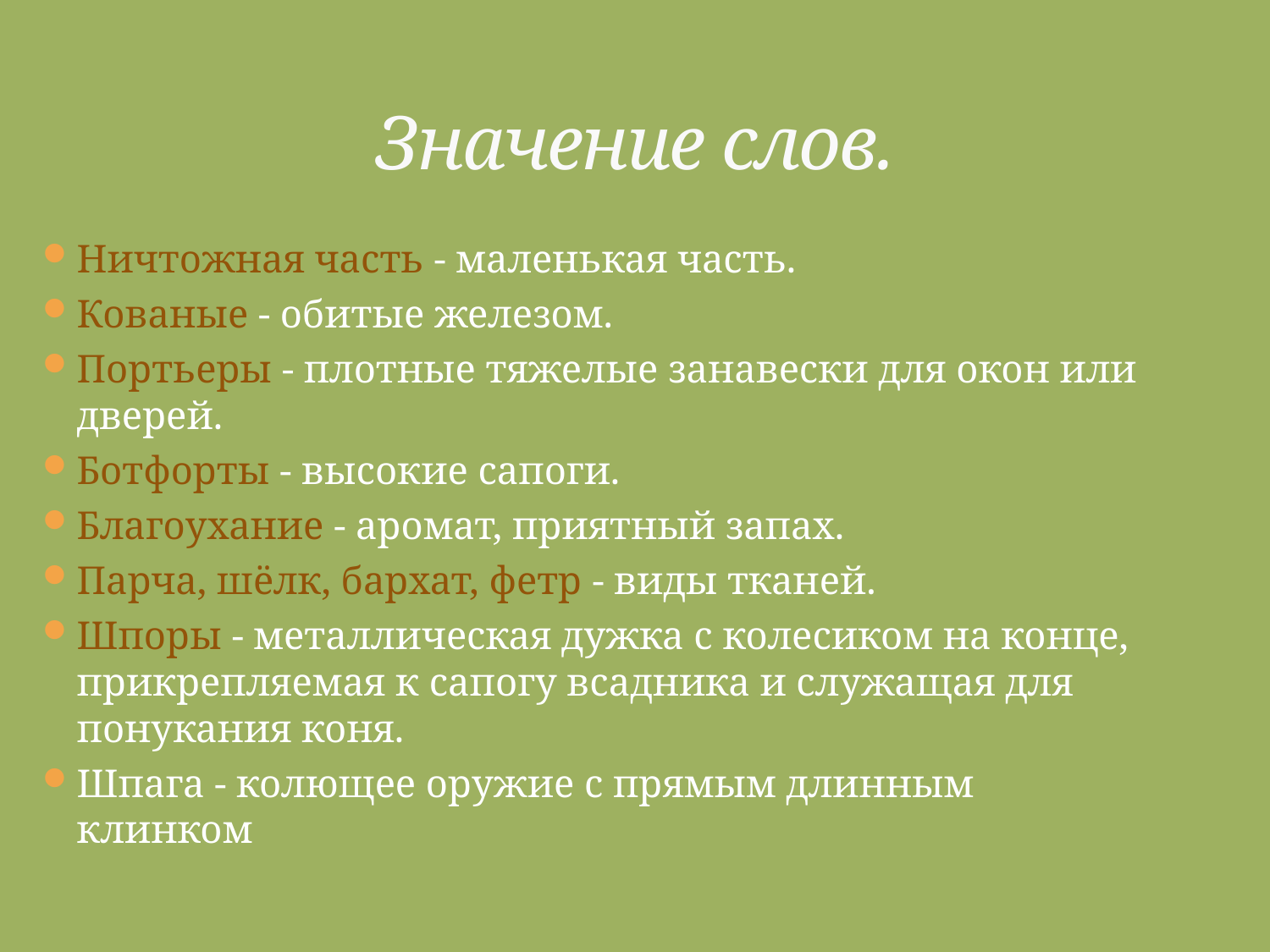

# Значение слов.
Ничтожная часть - маленькая часть.
Кованые - обитые железом.
Портьеры - плотные тяжелые занавески для окон или дверей.
Ботфорты - высокие сапоги.
Благоухание - аромат, приятный запах.
Парча, шёлк, бархат, фетр - виды тканей.
Шпоры - металлическая дужка с колесиком на конце, прикрепляемая к сапогу всадника и служащая для понукания коня.
Шпага - колющее оружие с прямым длинным клинком